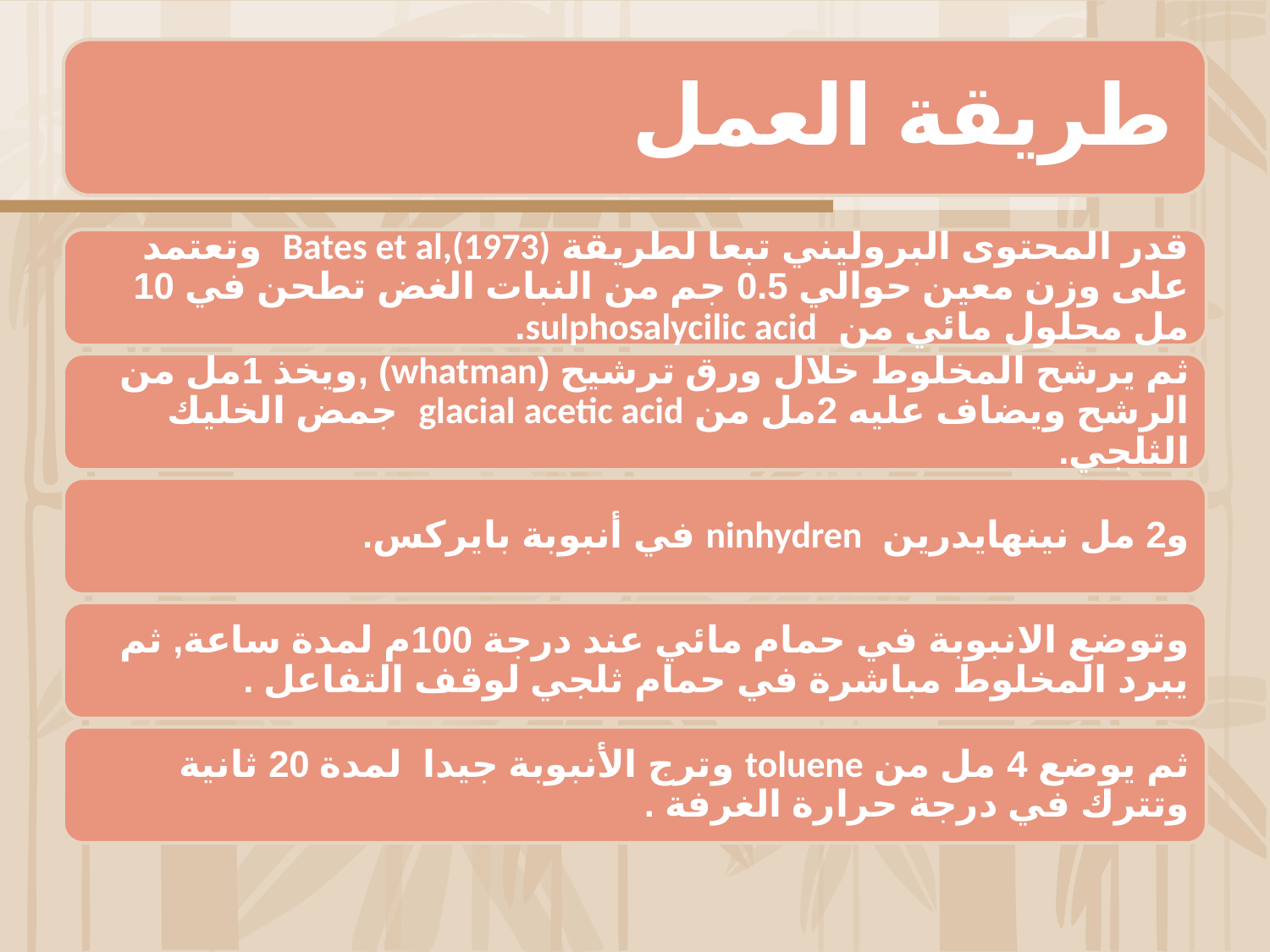

طريقة العمل
قدر المحتوى البروليني تبعا لطريقة Bates et al,(1973)  وتعتمد على وزن معين حوالي 0.5 جم من النبات الغض تطحن في 10 مل محلول مائي من  sulphosalycilic acid.
ثم يرشح المخلوط خلال ورق ترشيح (whatman) ,ويخذ 1مل من الرشح ويضاف عليه 2مل من glacial acetic acid  جمض الخليك الثلجي.
و2 مل نينهايدرين  ninhydren في أنبوبة بايركس.
وتوضع الانبوبة في حمام مائي عند درجة 100م لمدة ساعة, ثم يبرد المخلوط مباشرة في حمام ثلجي لوقف التفاعل .
ثم يوضع 4 مل من toluene وترج الأنبوبة جيدا  لمدة 20 ثانية وتترك في درجة حرارة الغرفة .